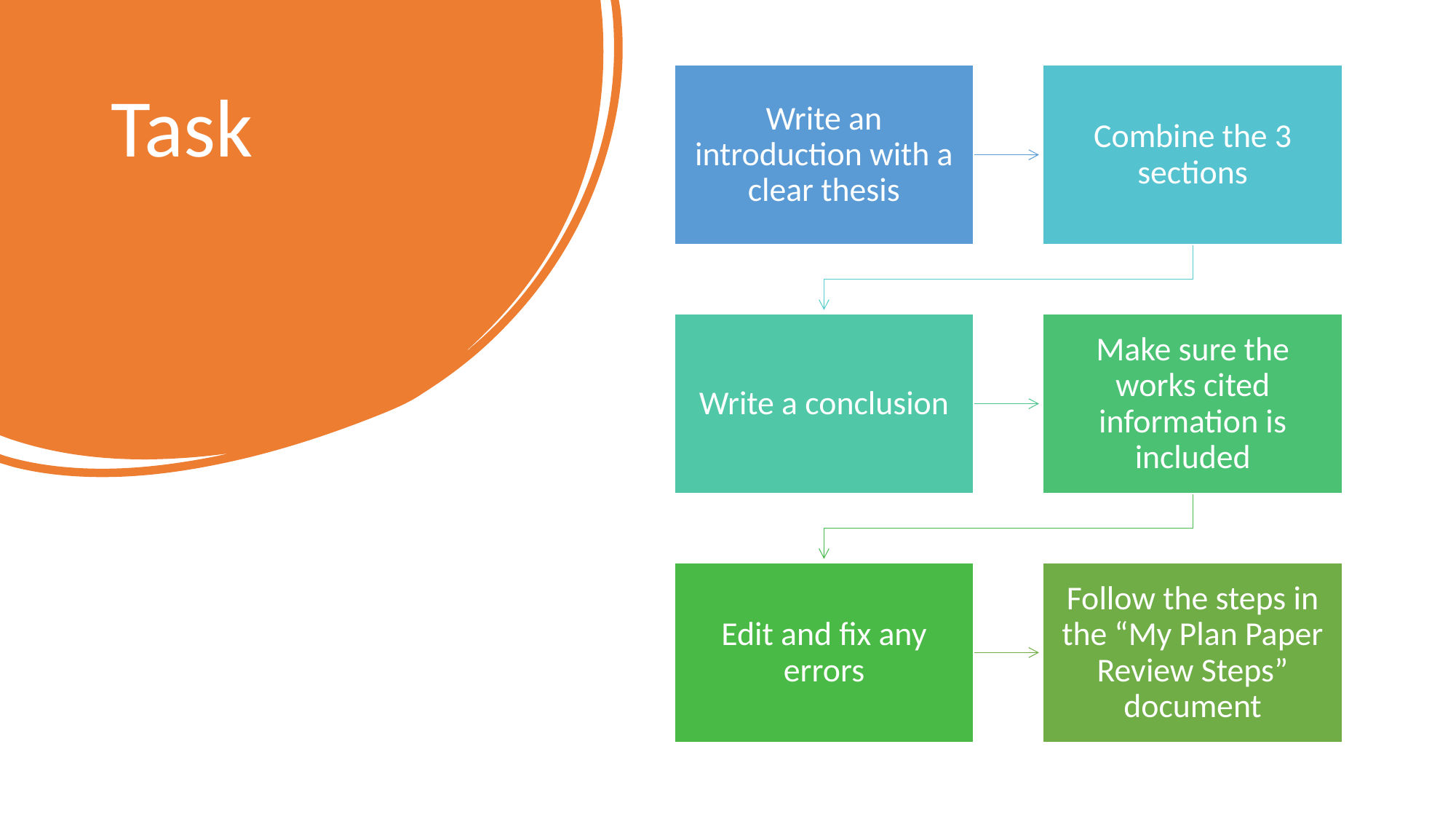

Write an introduction with a clear thesis

Combine the 3 sections

Write a conclusion

Make sure the works cited information is included

Edit and fix any errors
Follow the steps in the “My Plan Paper Review Steps” document
# Task